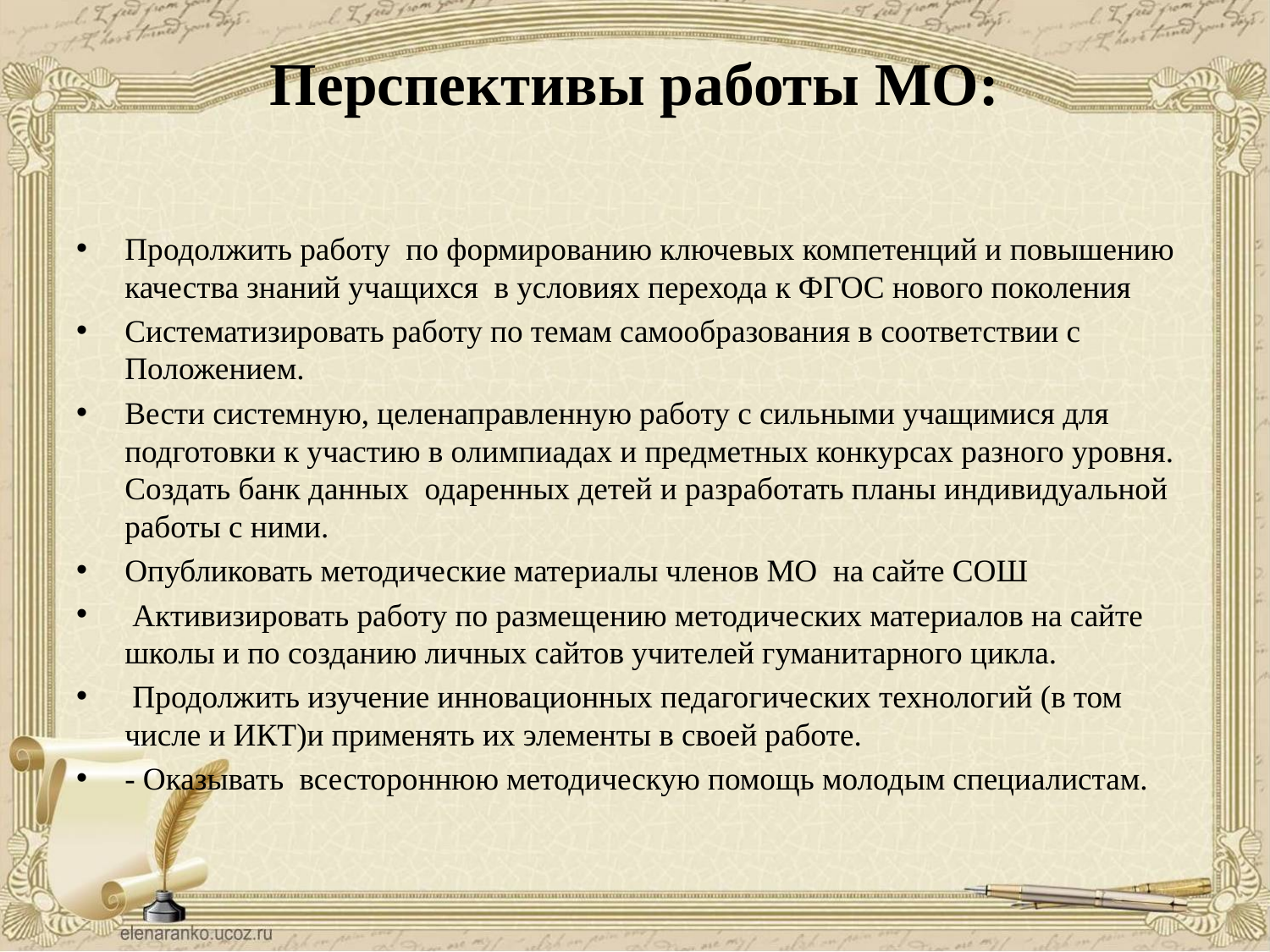

# Перспективы работы МО:
Продолжить работу  по формированию ключевых компетенций и повышению качества знаний учащихся  в условиях перехода к ФГОС нового поколения
Систематизировать работу по темам самообразования в соответствии с Положением.
Вести системную, целенаправленную работу с сильными учащимися для подготовки к участию в олимпиадах и предметных конкурсах разного уровня. Создать банк данных  одаренных детей и разработать планы индивидуальной работы с ними.
Опубликовать методические материалы членов МО  на сайте СОШ
 Активизировать работу по размещению методических материалов на сайте школы и по созданию личных сайтов учителей гуманитарного цикла.
 Продолжить изучение инновационных педагогических технологий (в том числе и ИКТ)и применять их элементы в своей работе.
- Оказывать  всестороннюю методическую помощь молодым специалистам.